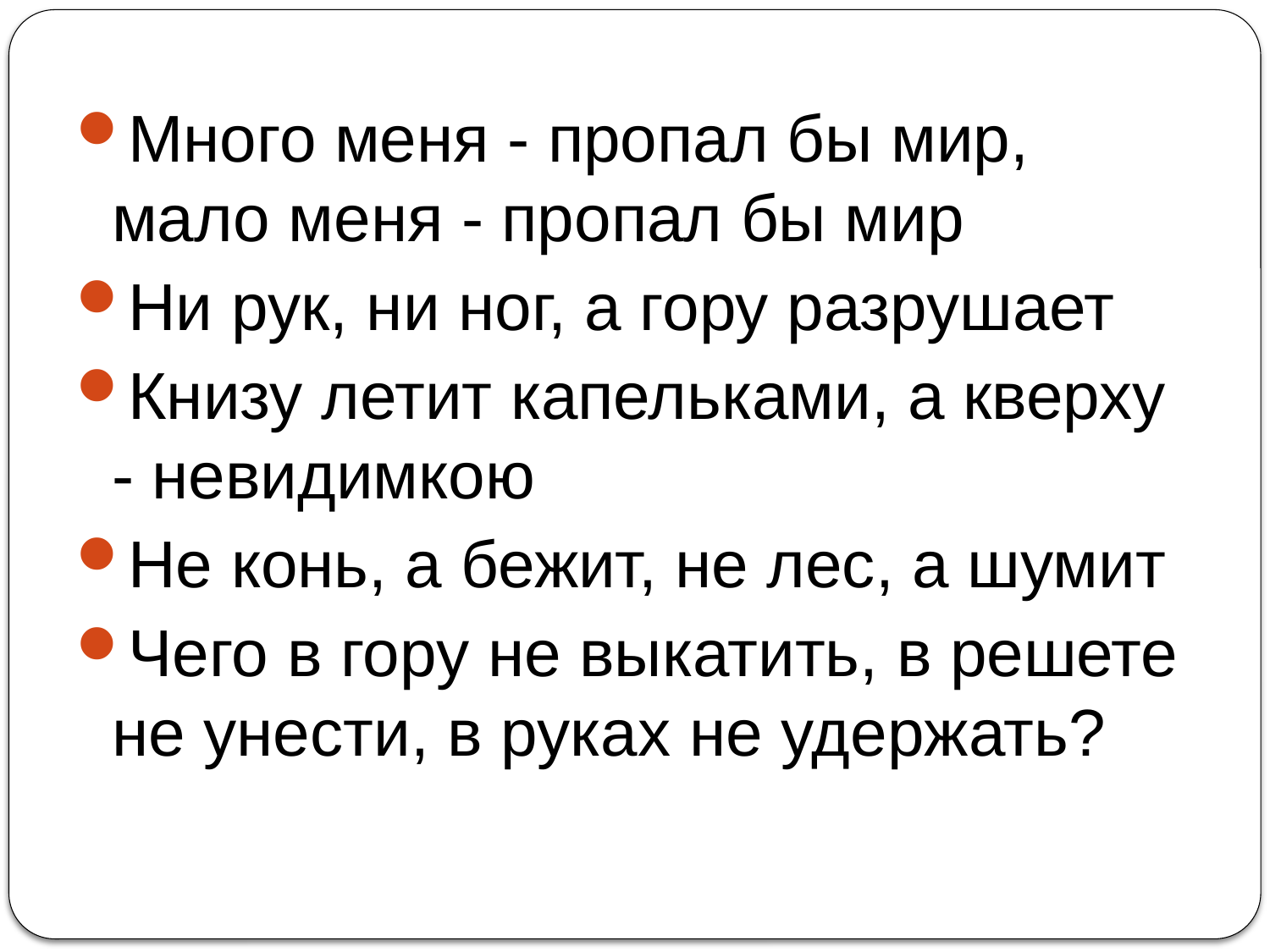

#
Много меня - пропал бы мир, мало меня - пропал бы мир
Ни рук, ни ног, а гору разрушает
Книзу летит капельками, а кверху - невидимкою
Не конь, а бежит, не лес, а шумит
Чего в гору не выкатить, в решете не унести, в руках не удержать?